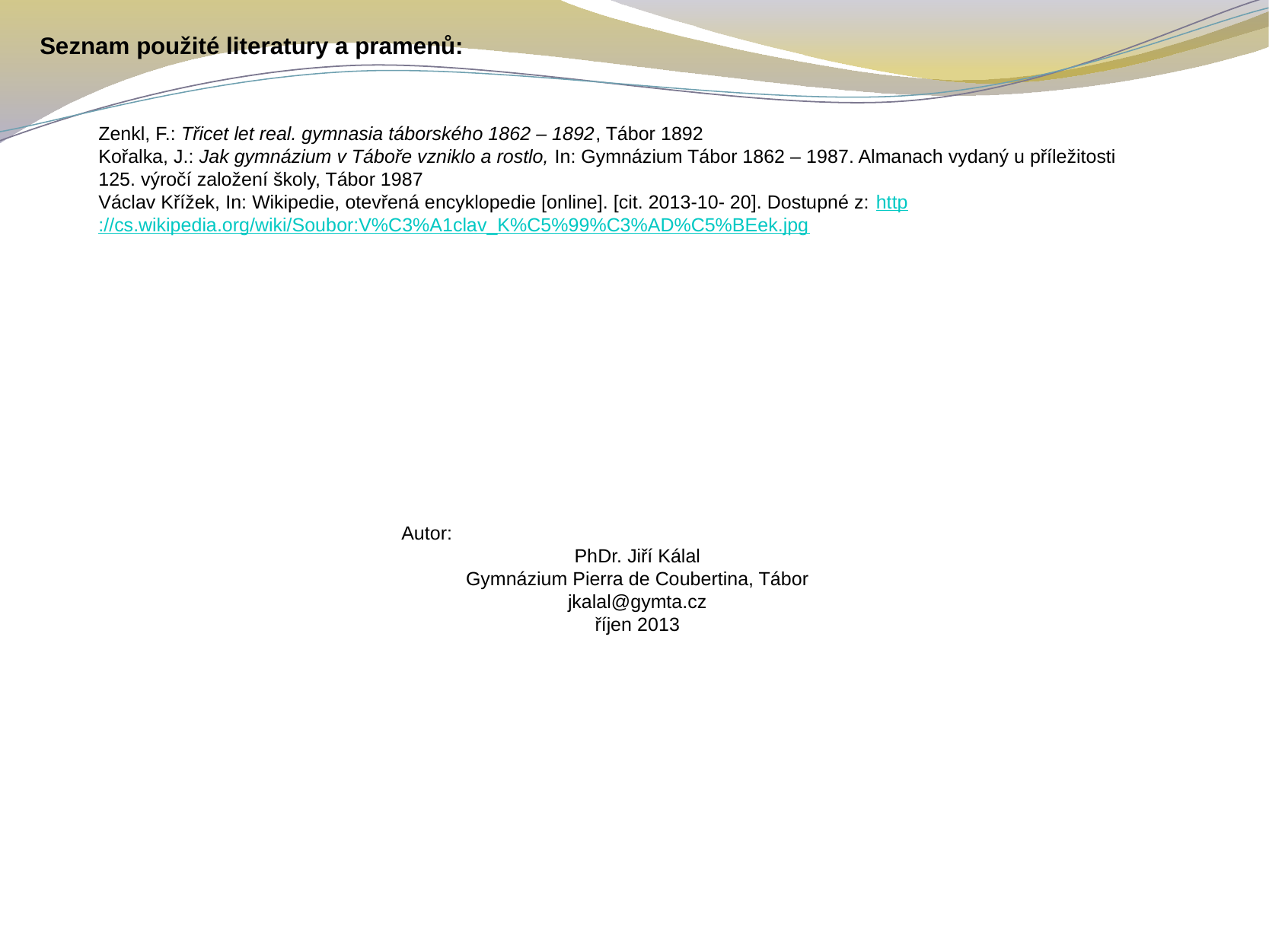

Seznam použité literatury a pramenů:
Zenkl, F.: Třicet let real. gymnasia táborského 1862 – 1892, Tábor 1892
Kořalka, J.: Jak gymnázium v Táboře vzniklo a rostlo, In: Gymnázium Tábor 1862 – 1987. Almanach vydaný u příležitosti 125. výročí založení školy, Tábor 1987
Václav Křížek, In: Wikipedie, otevřená encyklopedie [online]. [cit. 2013-10- 20]. Dostupné z: http://cs.wikipedia.org/wiki/Soubor:V%C3%A1clav_K%C5%99%C3%AD%C5%BEek.jpg

Autor:
PhDr. Jiří Kálal
Gymnázium Pierra de Coubertina, Tábor
jkalal@gymta.cz
říjen 2013